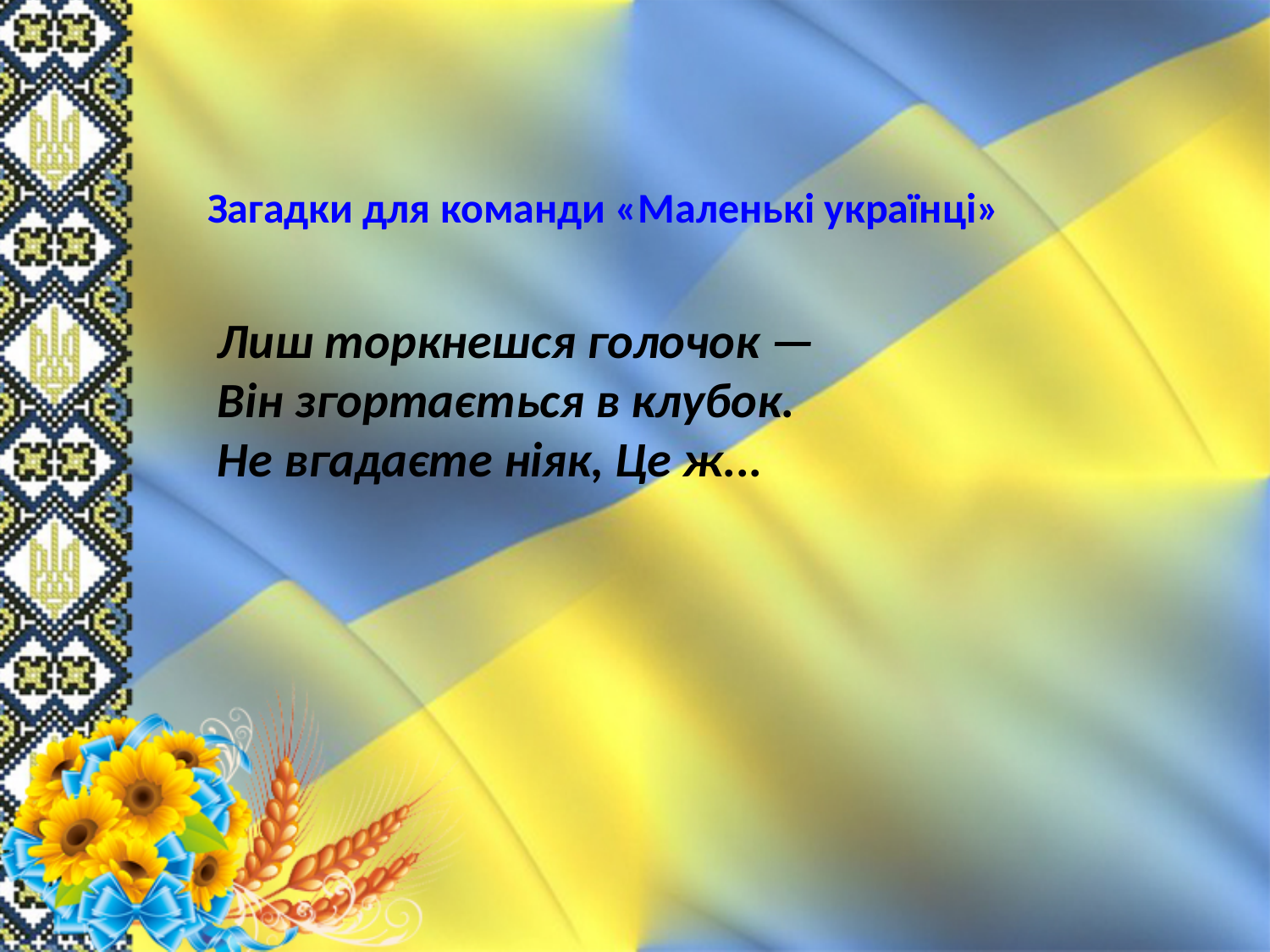

Загадки для команди «Маленькі українці»

Лиш торкнешся голочок —
Він згортається в клубок.
Не вгадаєте ніяк, Це ж...